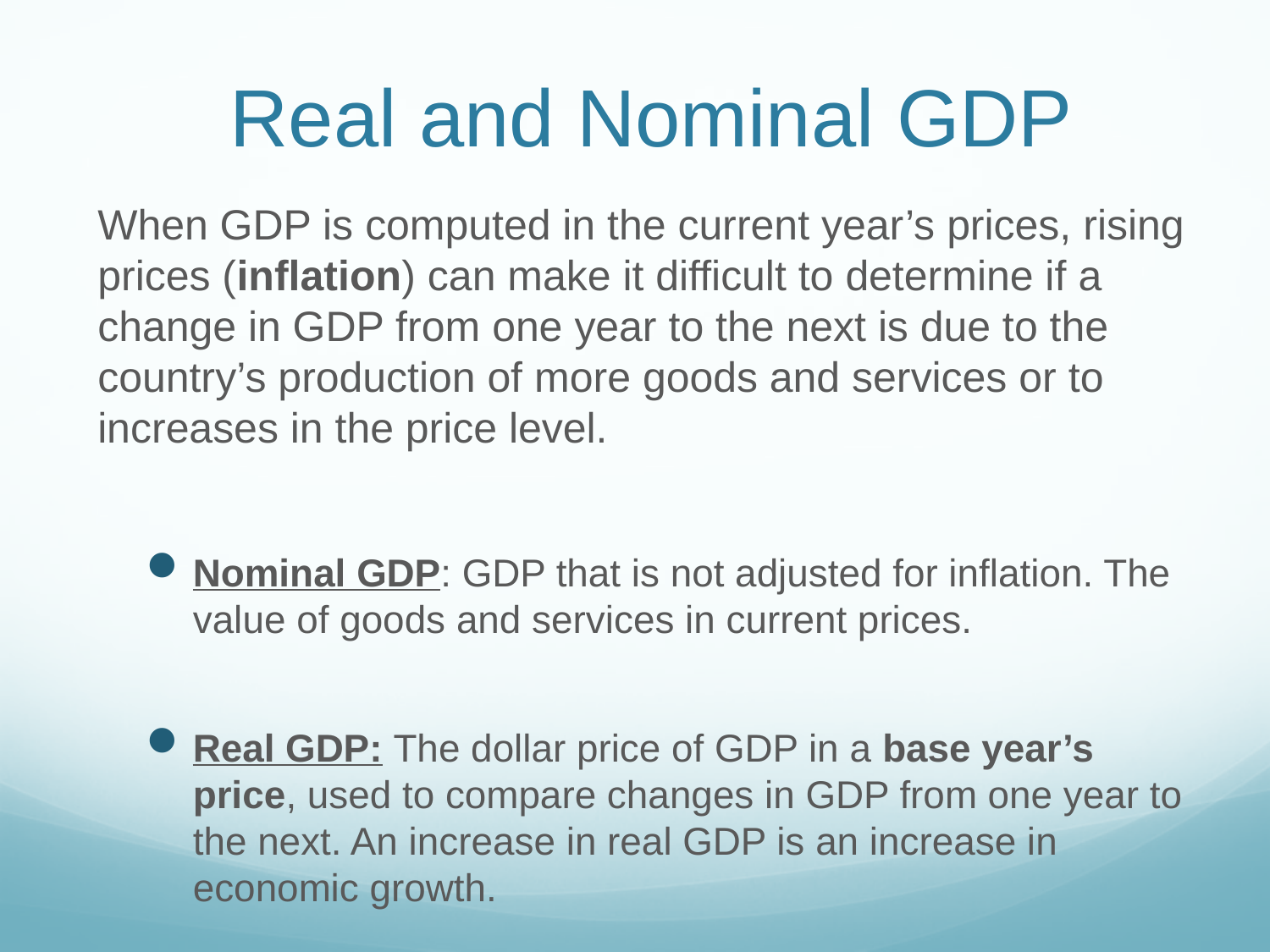

# Real and Nominal GDP
When GDP is computed in the current year’s prices, rising prices (inflation) can make it difficult to determine if a change in GDP from one year to the next is due to the country’s production of more goods and services or to increases in the price level.

Nominal GDP: GDP that is not adjusted for inflation. The value of goods and services in current prices.

Real GDP: The dollar price of GDP in a base year’s price, used to compare changes in GDP from one year to the next. An increase in real GDP is an increase in economic growth.